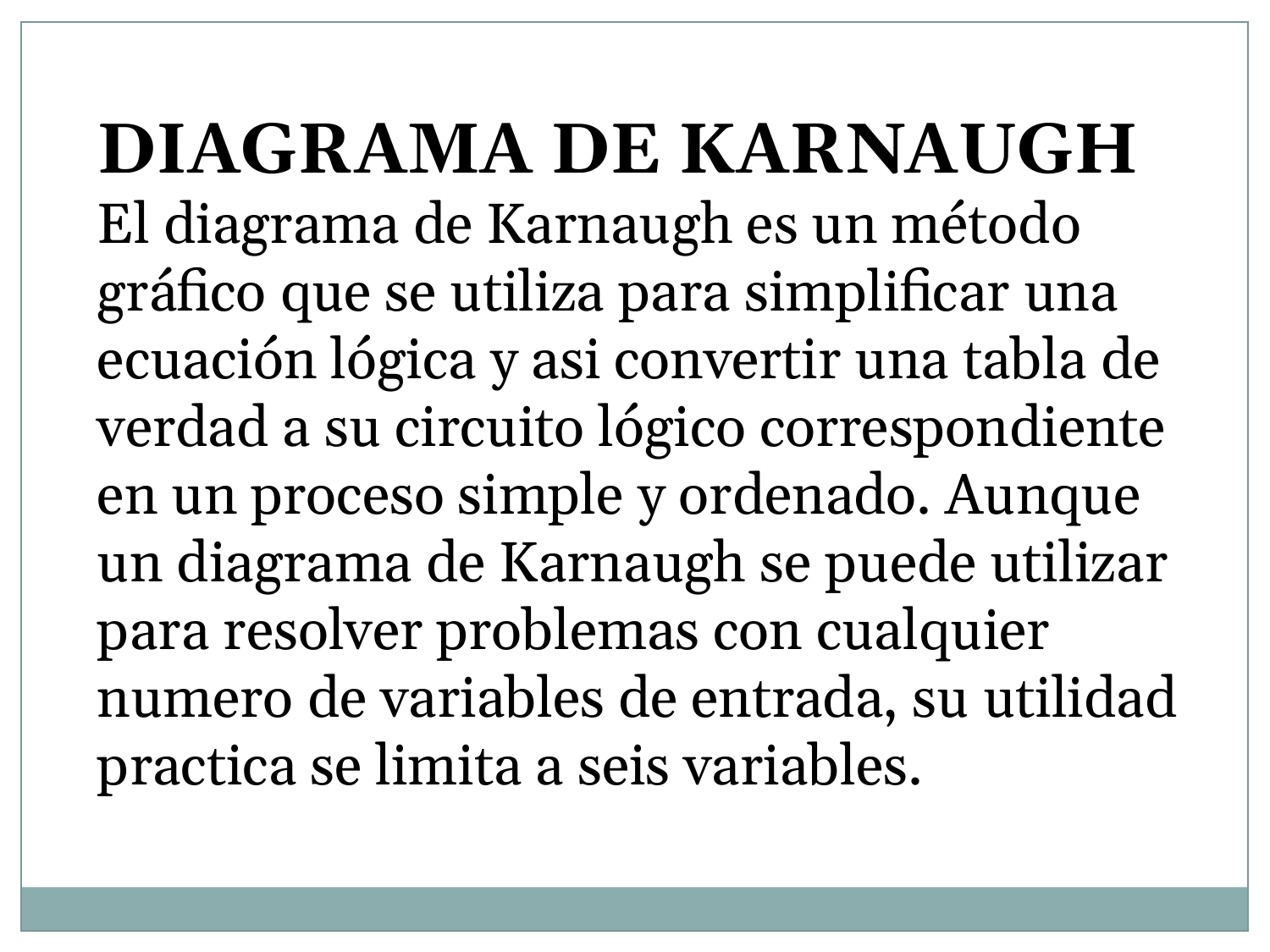

DIAGRAMA DE KARNAUGH
El diagrama de Karnaugh es un método gráfico que se utiliza para simplificar una ecuación lógica y asi convertir una tabla de verdad a su circuito lógico correspondiente en un proceso simple y ordenado. Aunque un diagrama de Karnaugh se puede utilizar para resolver problemas con cualquier numero de variables de entrada, su utilidad practica se limita a seis variables.